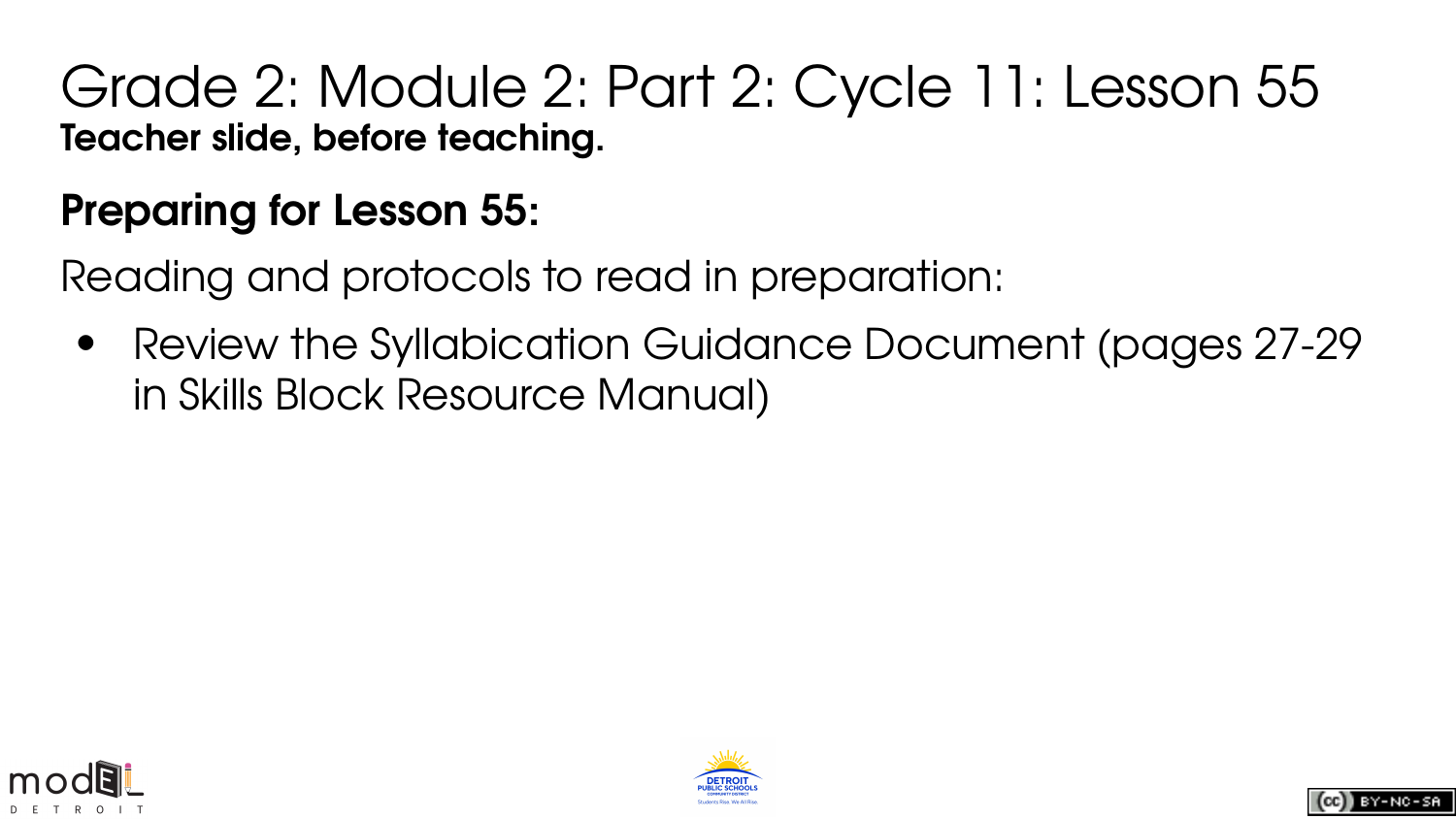

# Grade 2: Module 2: Part 2: Cycle 11: Lesson 55
Teacher slide, before teaching.
Preparing for Lesson 55:
Reading and protocols to read in preparation:
Review the Syllabication Guidance Document (pages 27-29 in Skills Block Resource Manual)